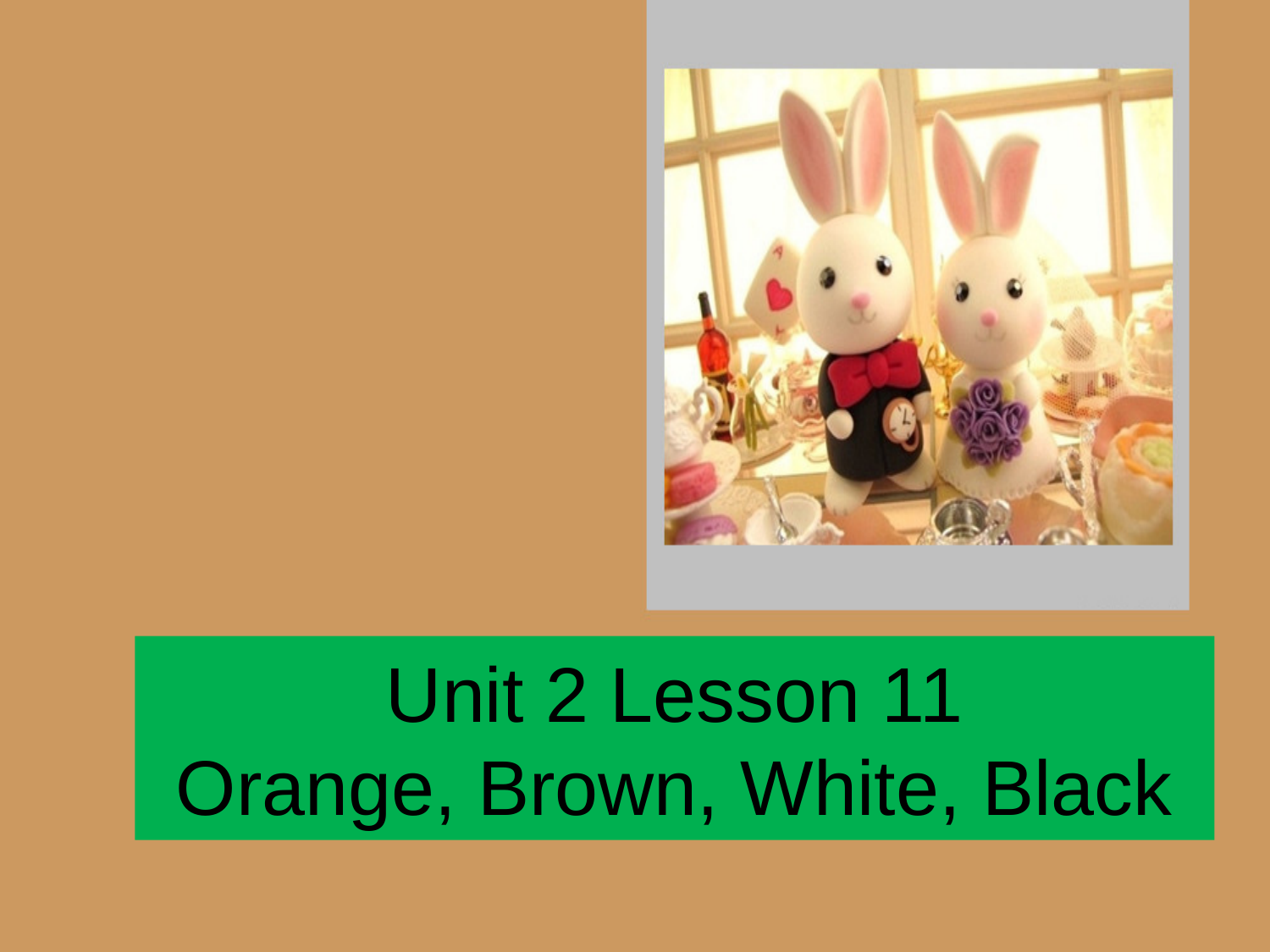

# Unit 2 Lesson 11 Orange, Brown, White, Black